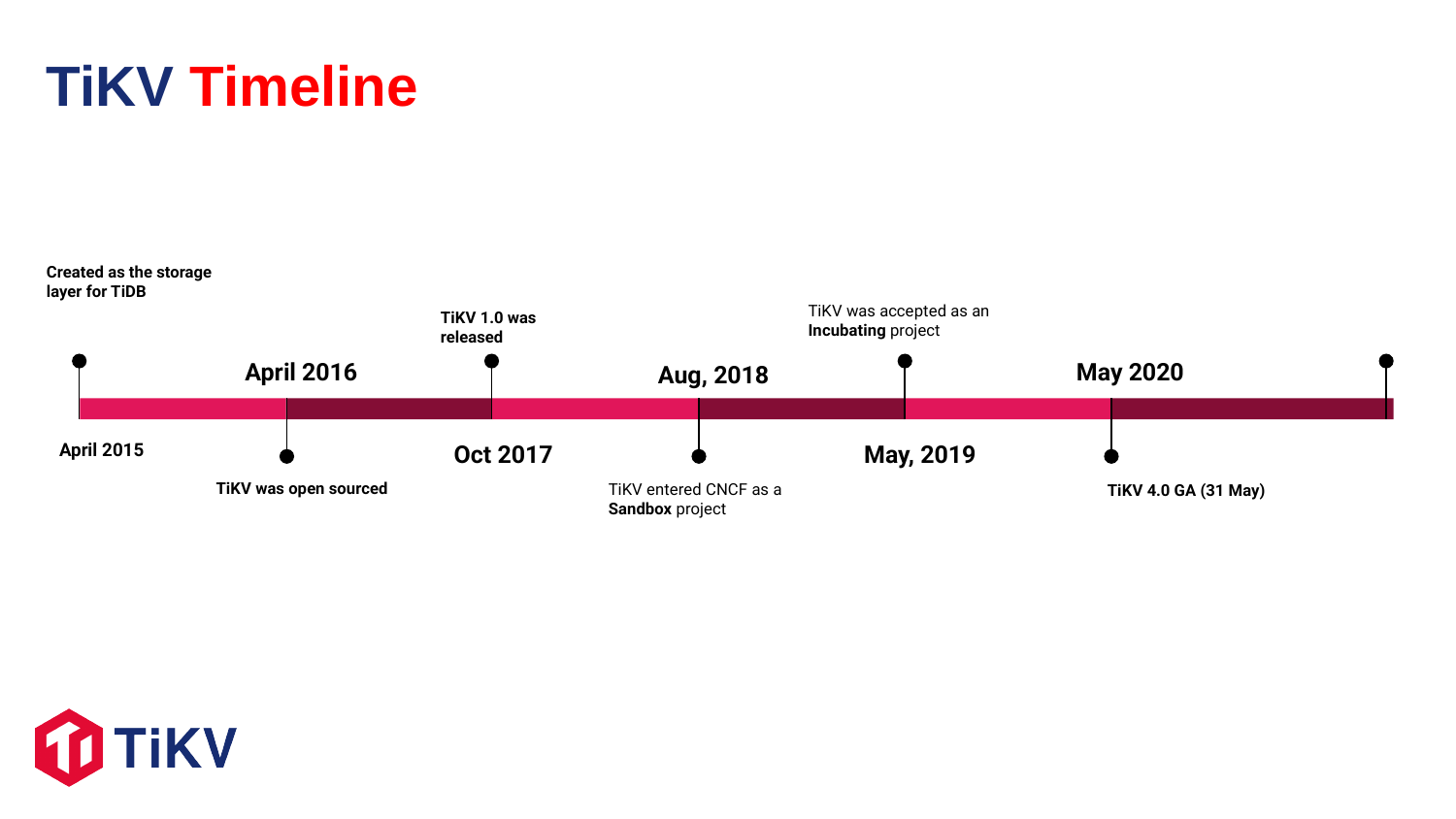

TiKV Timeline
Created as the storage layer for TiDB

April 2015
TiKV was accepted as an Incubating project
TiKV 1.0 was released
April 2016

TiKV was open sourced
May 2020

TiKV 4.0 GA (31 May)
Aug, 2018

Oct 2017
May, 2019
TiKV entered CNCF as a Sandbox project